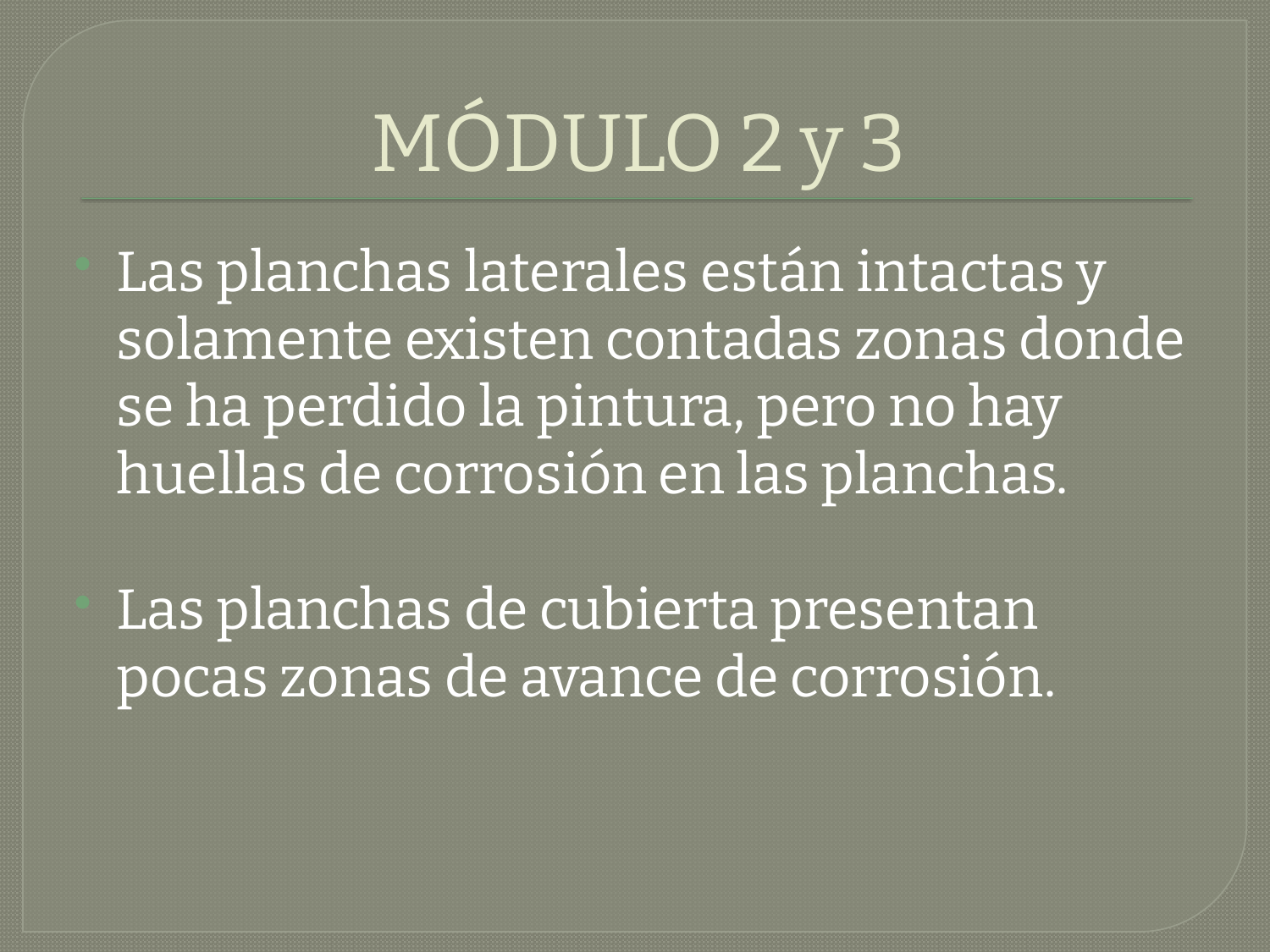

# MÓDULO 2 y 3
Las planchas laterales están intactas y solamente existen contadas zonas donde se ha perdido la pintura, pero no hay huellas de corrosión en las planchas.

Las planchas de cubierta presentan pocas zonas de avance de corrosión.